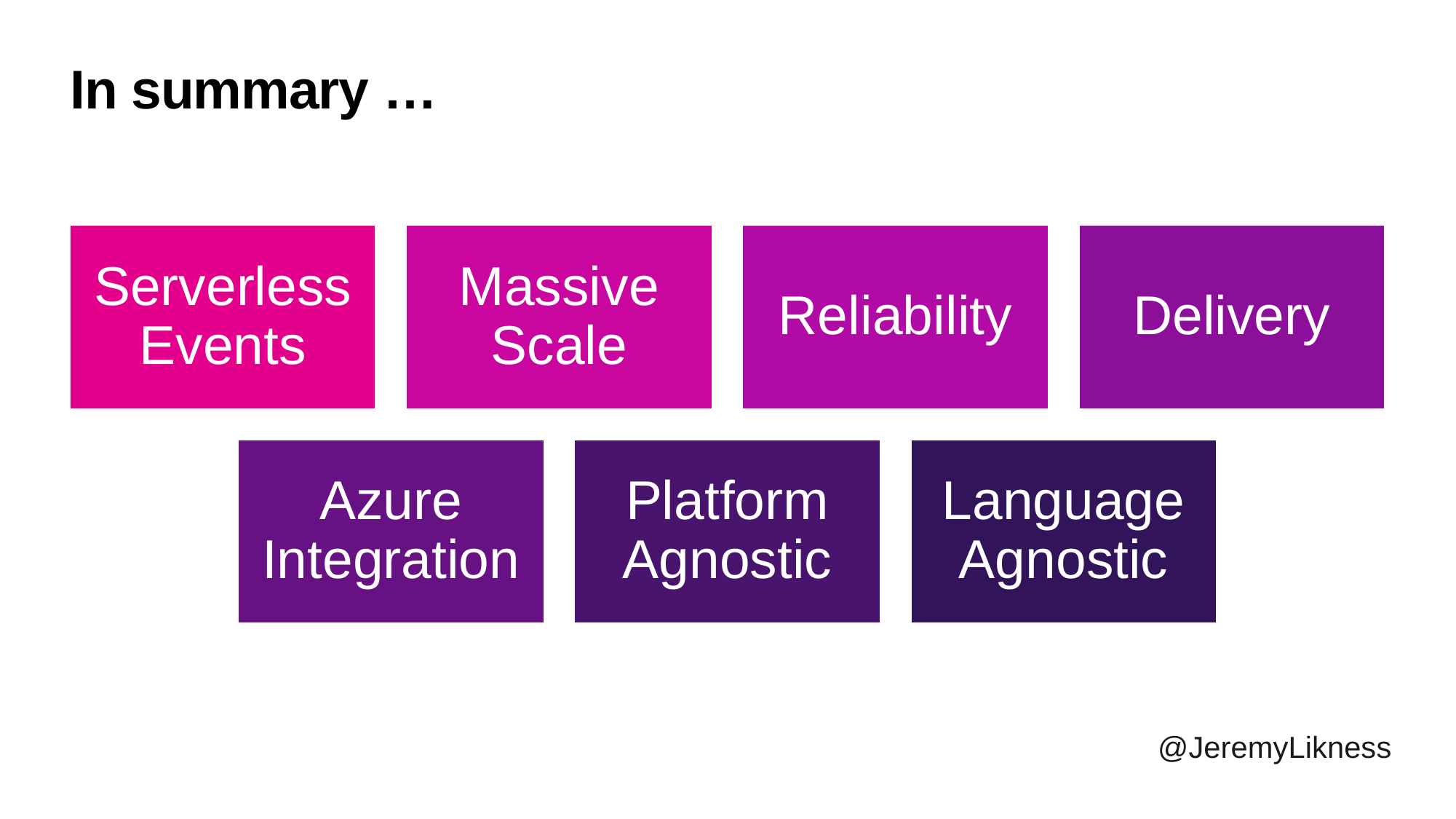

# In summary …
Serverless Events
Massive Scale
Reliability
Delivery
Azure Integration
Platform Agnostic
Language Agnostic
@JeremyLikness